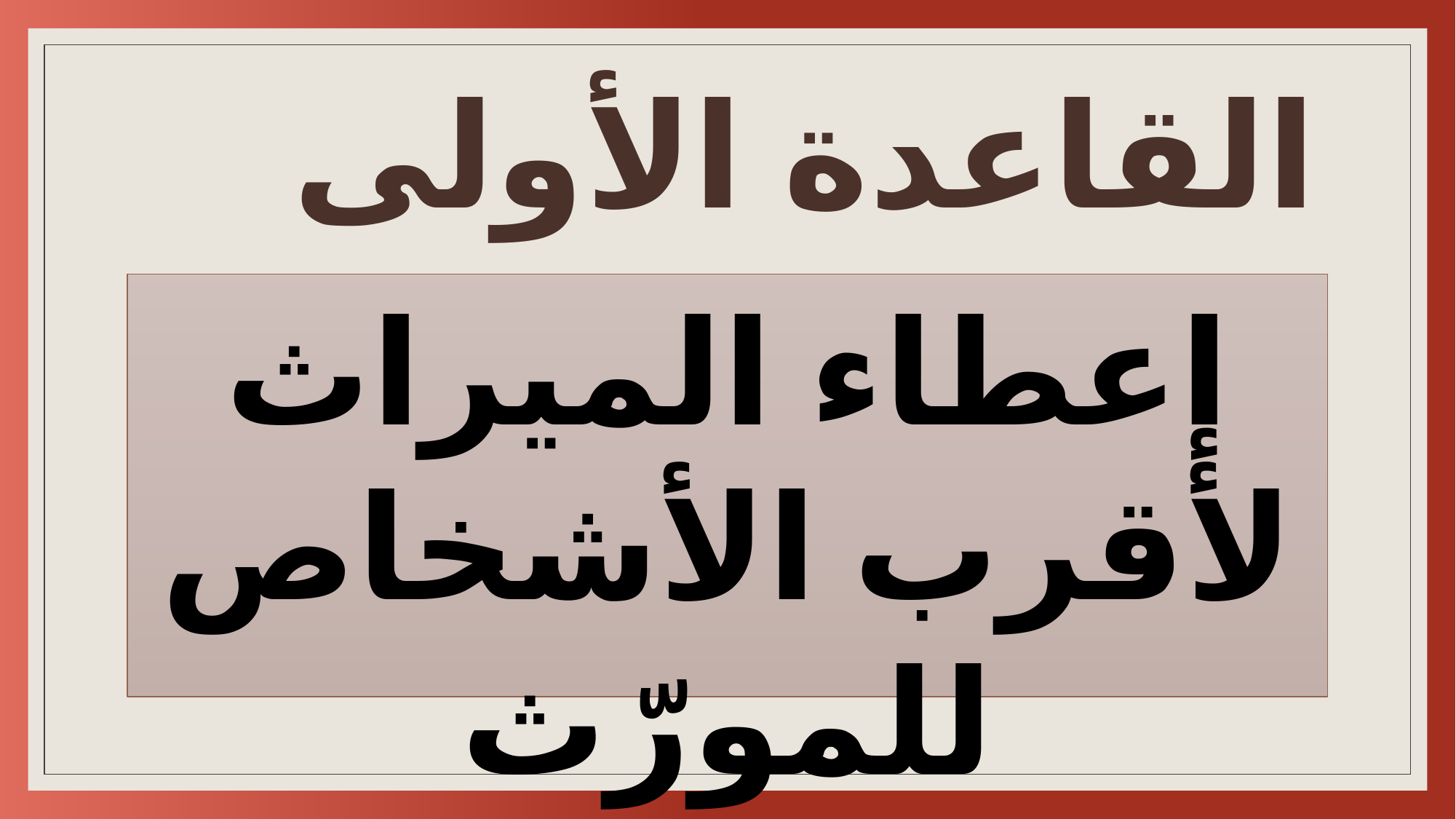

# القاعدة الأولى
إعطاء الميراث لأقرب الأشخاص للمورّث